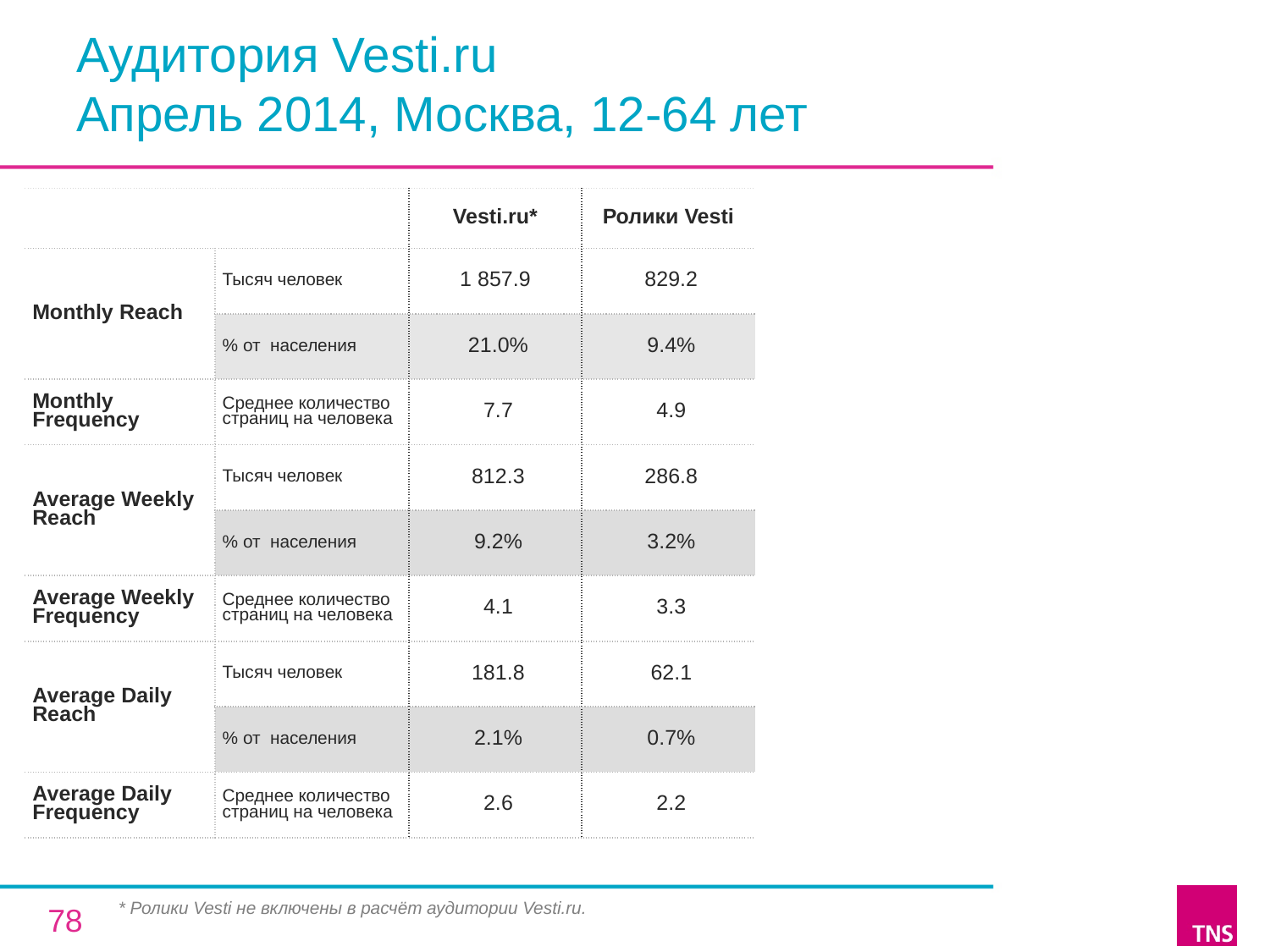

# Аудитория Vesti.ru Апрель 2014, Москва, 12-64 лет
|  |  | Vesti.ru\* | Ролики Vesti |
| --- | --- | --- | --- |
| Monthly Reach | Тысяч человек | 1 857.9 | 829.2 |
|  | % от населения | 21.0% | 9.4% |
| Monthly Frequency | Среднее количество страниц на человека | 7.7 | 4.9 |
| Average Weekly Reach | Тысяч человек | 812.3 | 286.8 |
|  | % от населения | 9.2% | 3.2% |
| Average Weekly Frequency | Среднее количество страниц на человека | 4.1 | 3.3 |
| Average Daily Reach | Тысяч человек | 181.8 | 62.1 |
|  | % от населения | 2.1% | 0.7% |
| Average Daily Frequency | Среднее количество страниц на человека | 2.6 | 2.2 |
* Ролики Vesti не включены в расчёт аудитории Vesti.ru.
78